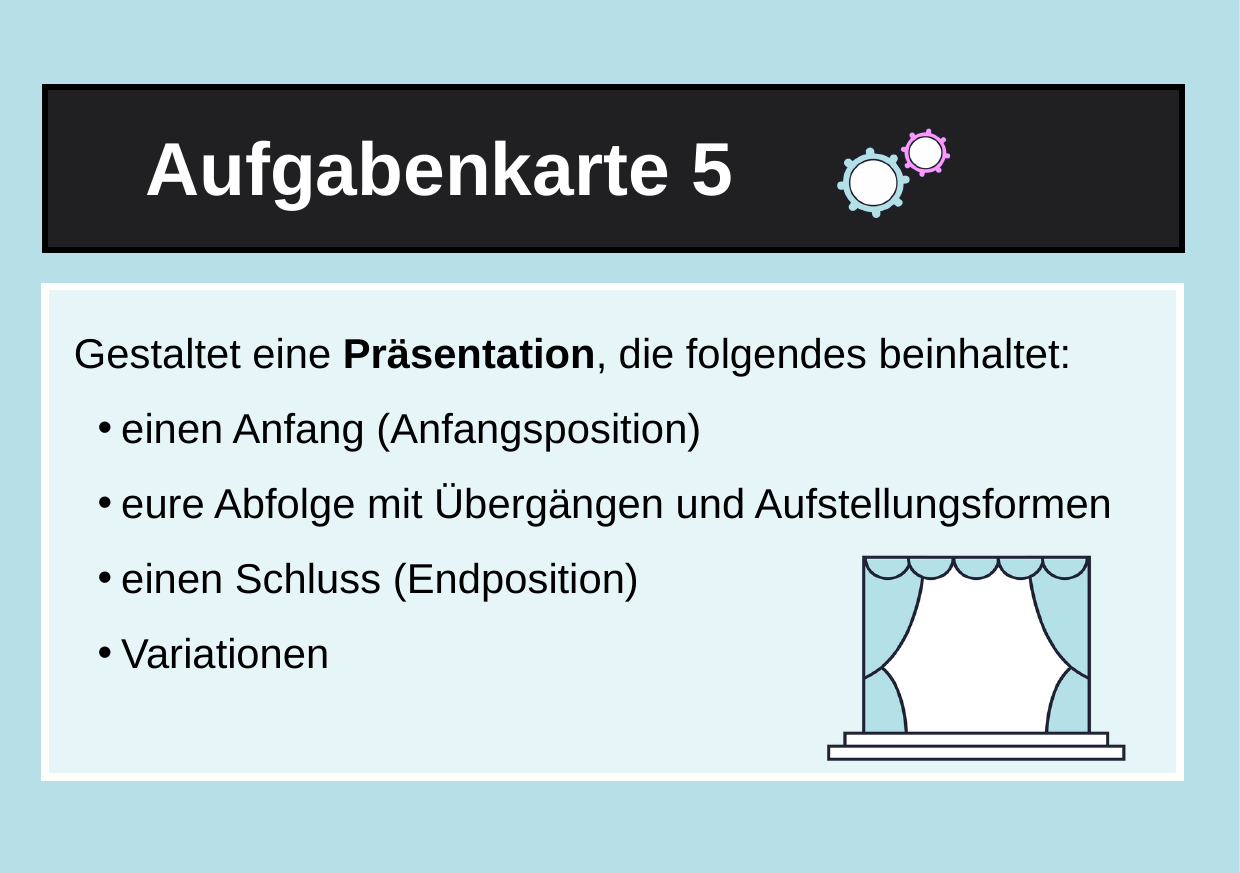

Aufgabenkarte 5

Gestaltet eine Präsentation, die folgendes beinhaltet:
einen Anfang (Anfangsposition)
eure Abfolge mit Übergängen und Aufstellungsformen
einen Schluss (Endposition)
Variationen